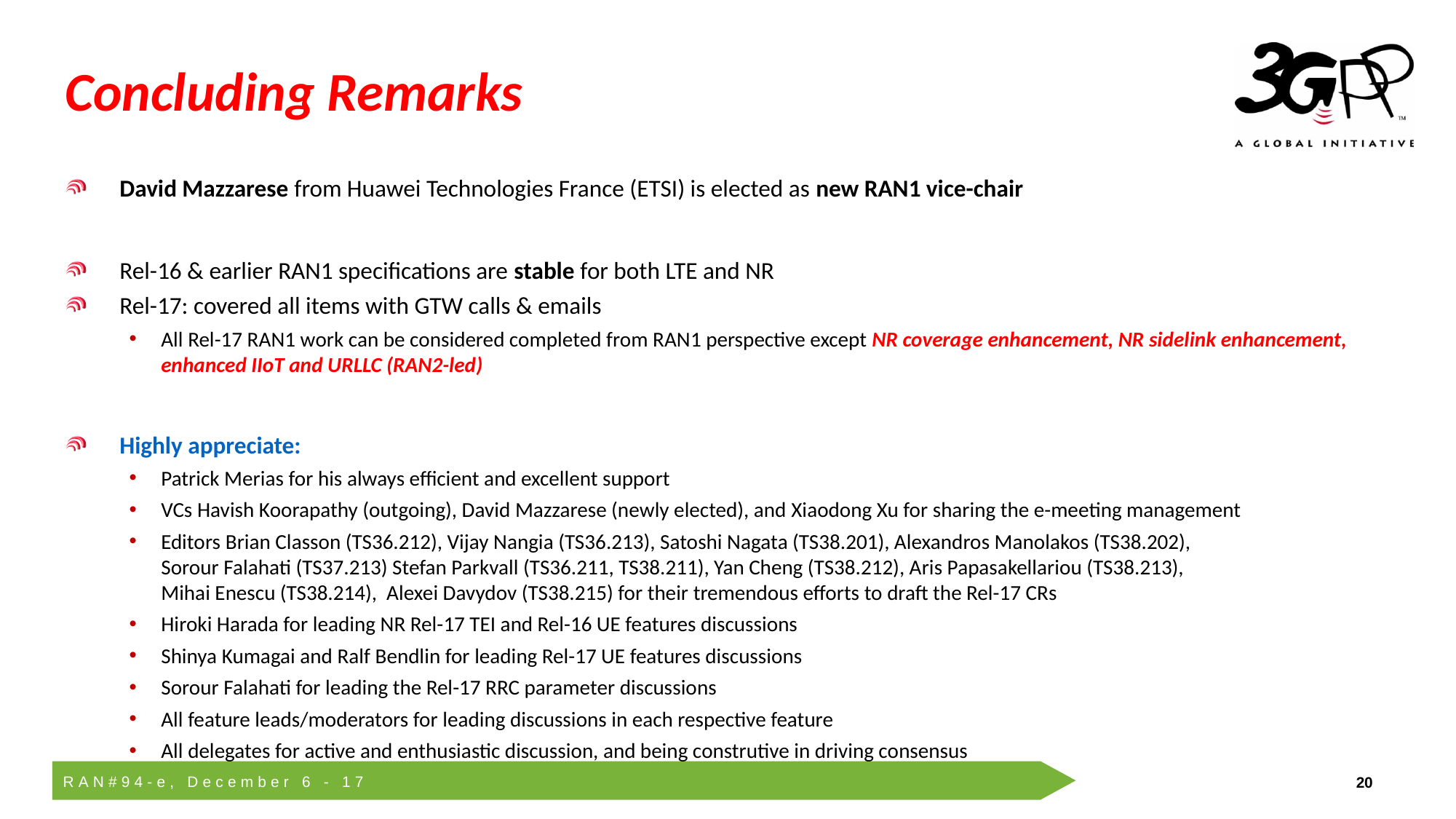

# Concluding Remarks
David Mazzarese from Huawei Technologies France (ETSI) is elected as new RAN1 vice-chair

Rel-16 & earlier RAN1 specifications are stable for both LTE and NR
Rel-17: covered all items with GTW calls & emails
All Rel-17 RAN1 work can be considered completed from RAN1 perspective except NR coverage enhancement, NR sidelink enhancement, enhanced IIoT and URLLC (RAN2-led)

Highly appreciate:
Patrick Merias for his always efficient and excellent support
VCs Havish Koorapathy (outgoing), David Mazzarese (newly elected), and Xiaodong Xu for sharing the e-meeting management
Editors Brian Classon (TS36.212), Vijay Nangia (TS36.213), Satoshi Nagata (TS38.201), Alexandros Manolakos (TS38.202),
Sorour Falahati (TS37.213) Stefan Parkvall (TS36.211, TS38.211), Yan Cheng (TS38.212), Aris Papasakellariou (TS38.213),
Mihai Enescu (TS38.214),  Alexei Davydov (TS38.215) for their tremendous efforts to draft the Rel-17 CRs
Hiroki Harada for leading NR Rel-17 TEI and Rel-16 UE features discussions
Shinya Kumagai and Ralf Bendlin for leading Rel-17 UE features discussions
Sorour Falahati for leading the Rel-17 RRC parameter discussions
All feature leads/moderators for leading discussions in each respective feature
All delegates for active and enthusiastic discussion, and being construtive in driving consensus